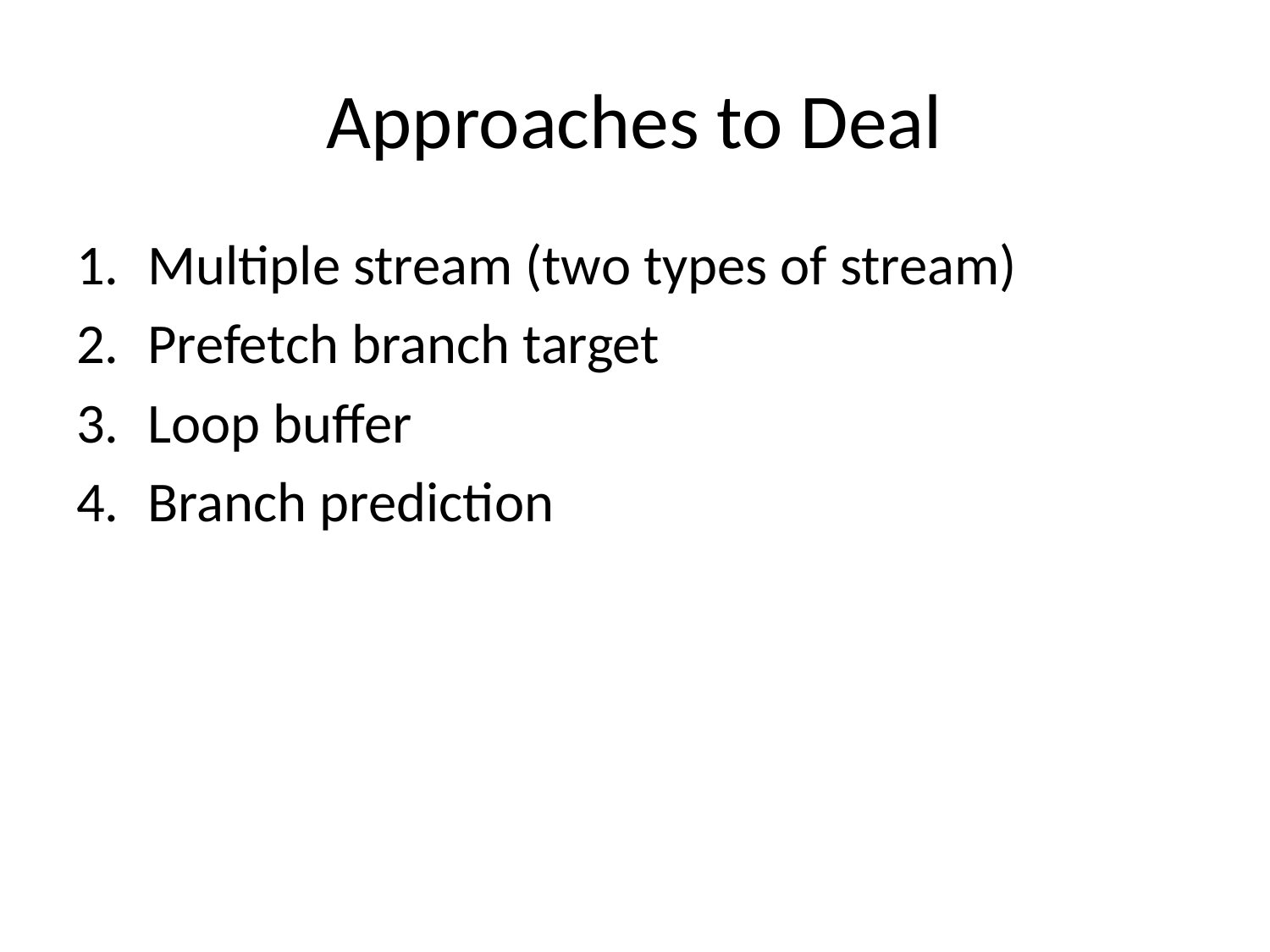

# Approaches to Deal
Multiple stream (two types of stream)
Prefetch branch target
Loop buffer
Branch prediction